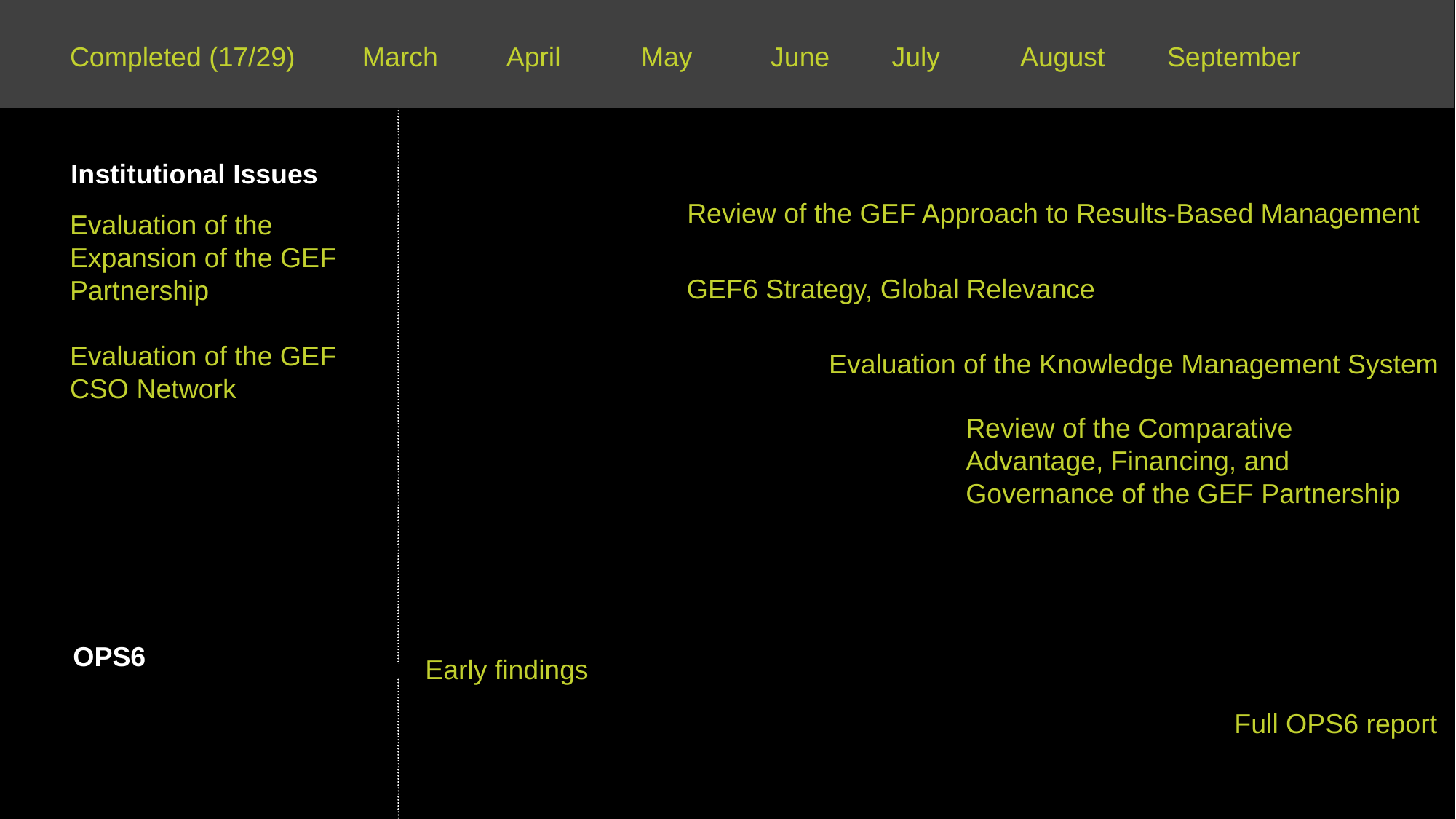

August
September
Completed (17/29)
March
April
May
June
July
Institutional Issues
Review of the GEF Approach to Results-Based Management
Evaluation of the Expansion of the GEF Partnership

Evaluation of the GEF CSO Network
GEF6 Strategy, Global Relevance
Evaluation of the Knowledge Management System
Review of the Comparative Advantage, Financing, and Governance of the GEF Partnership
OPS6
Early findings
Full OPS6 report